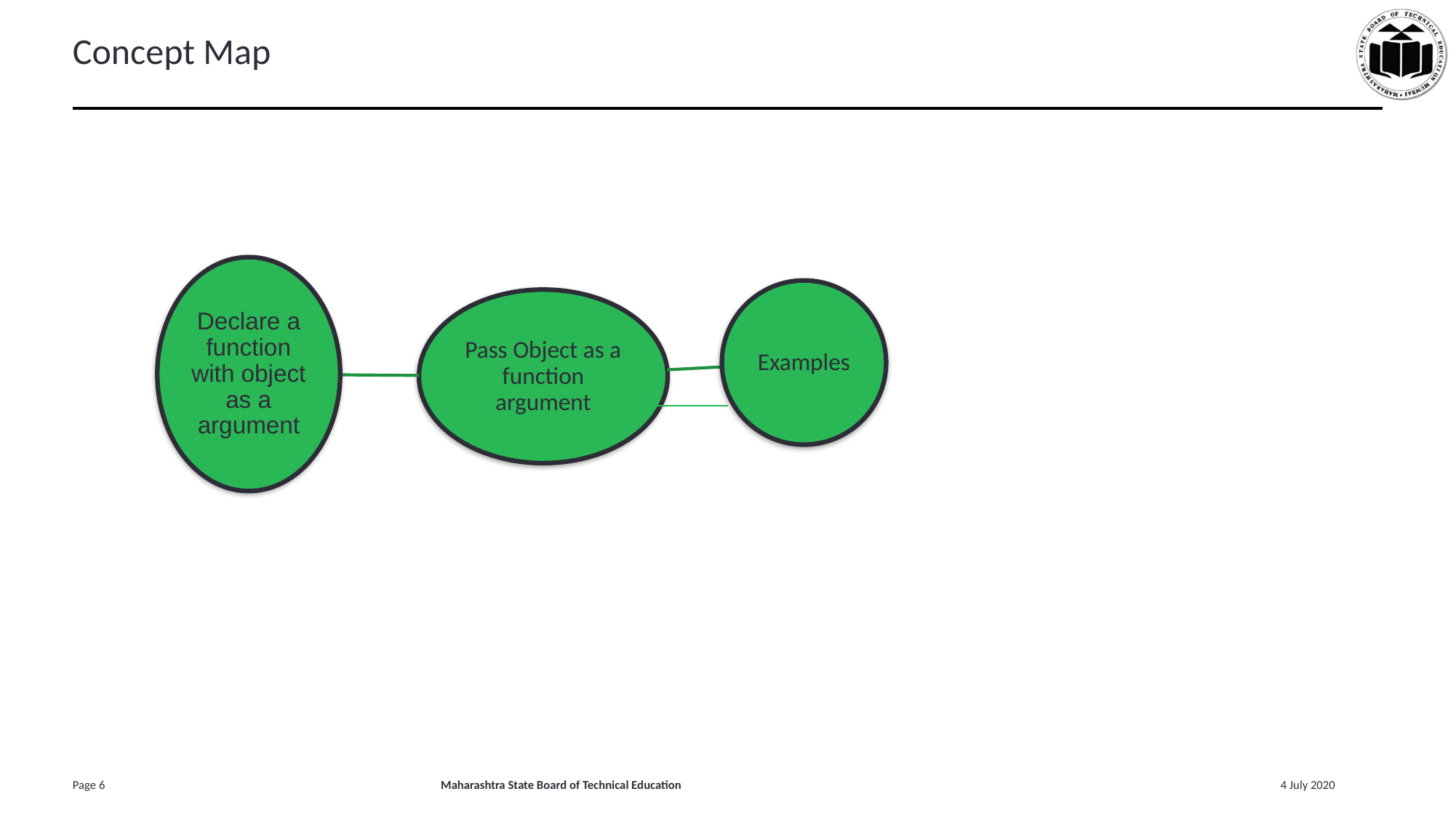

# Concept Map

Declare a function with object as a argument
Examples
Pass Object as a function argument